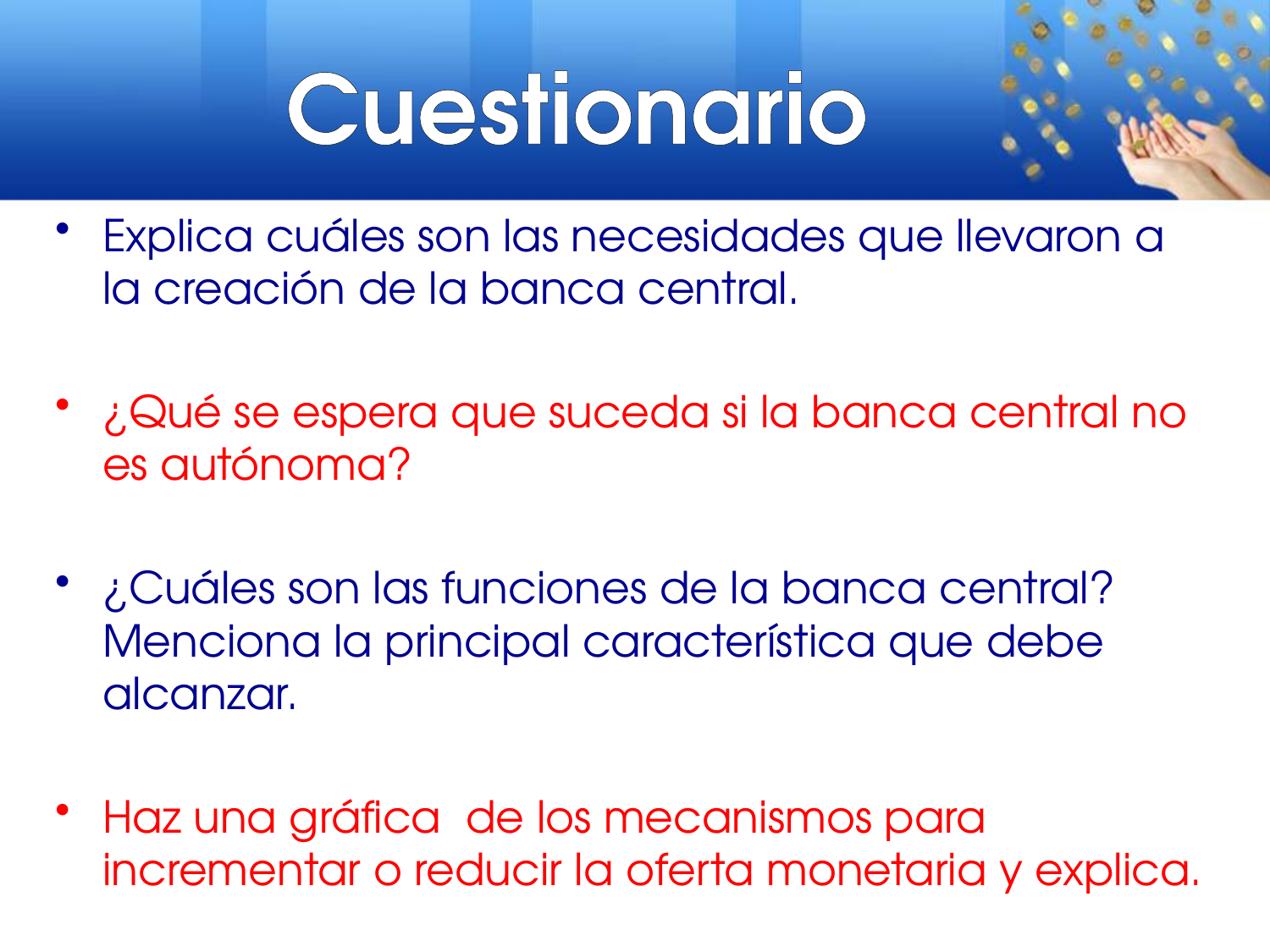

# Cuestionario
Explica cuáles son las necesidades que llevaron a la creación de la banca central.

¿Qué se espera que suceda si la banca central no es autónoma?

¿Cuáles son las funciones de la banca central? Menciona la principal característica que debe alcanzar.

Haz una gráfica  de los mecanismos para incrementar o reducir la oferta monetaria y explica.